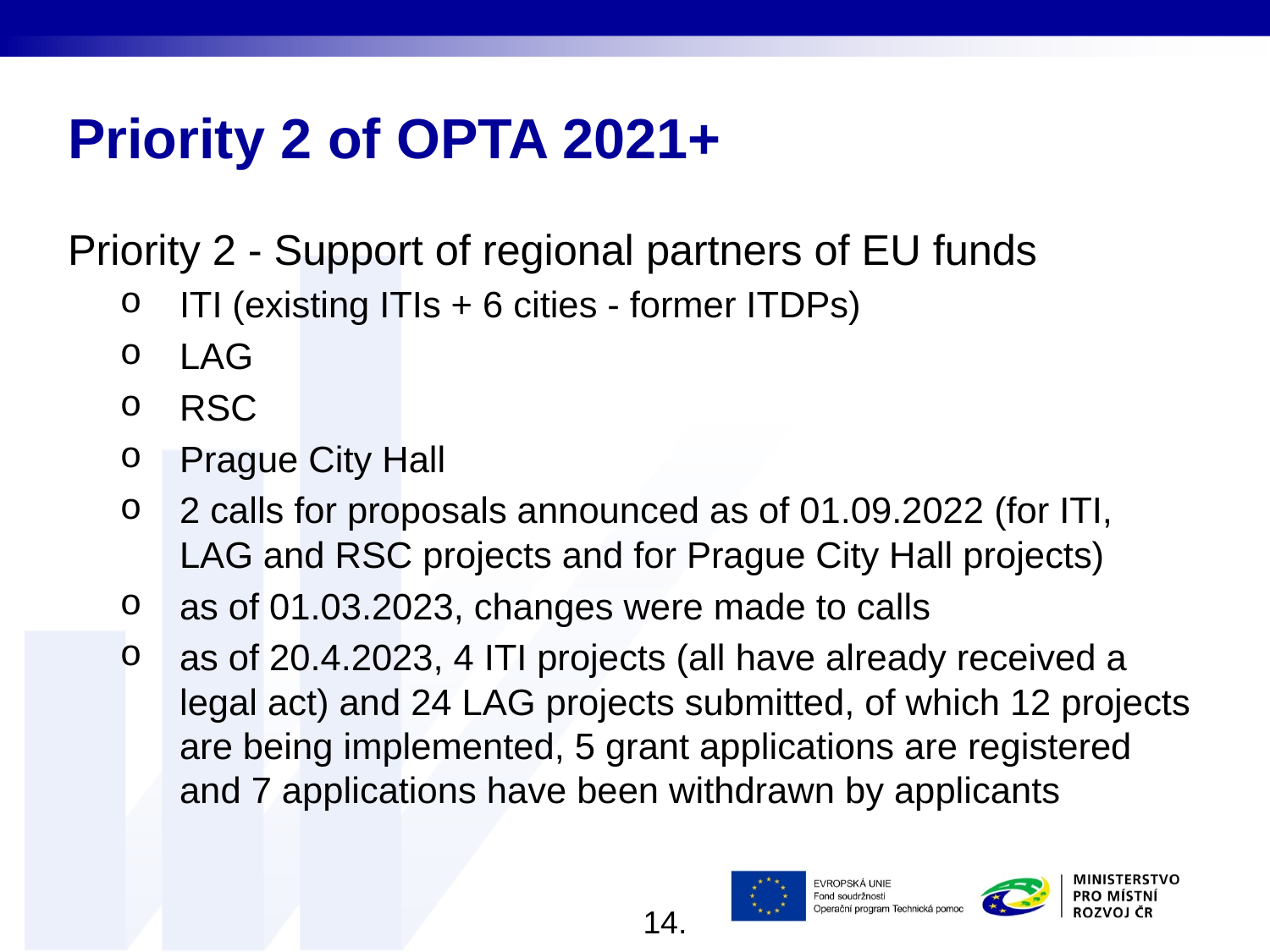

# Priority 2 of OPTA 2021+​
Priority 2 - Support of regional partners of EU funds
ITI (existing ITIs + 6 cities - former ITDPs)
LAG
RSC
Prague City Hall
2 calls for proposals announced as of 01.09.2022 (for ITI, LAG and RSC projects and for Prague City Hall projects)
as of 01.03.2023, changes were made to calls
as of 20.4.2023, 4 ITI projects (all have already received a legal act) and 24 LAG projects submitted, of which 12 projects are being implemented, 5 grant applications are registered and 7 applications have been withdrawn by applicants
14.